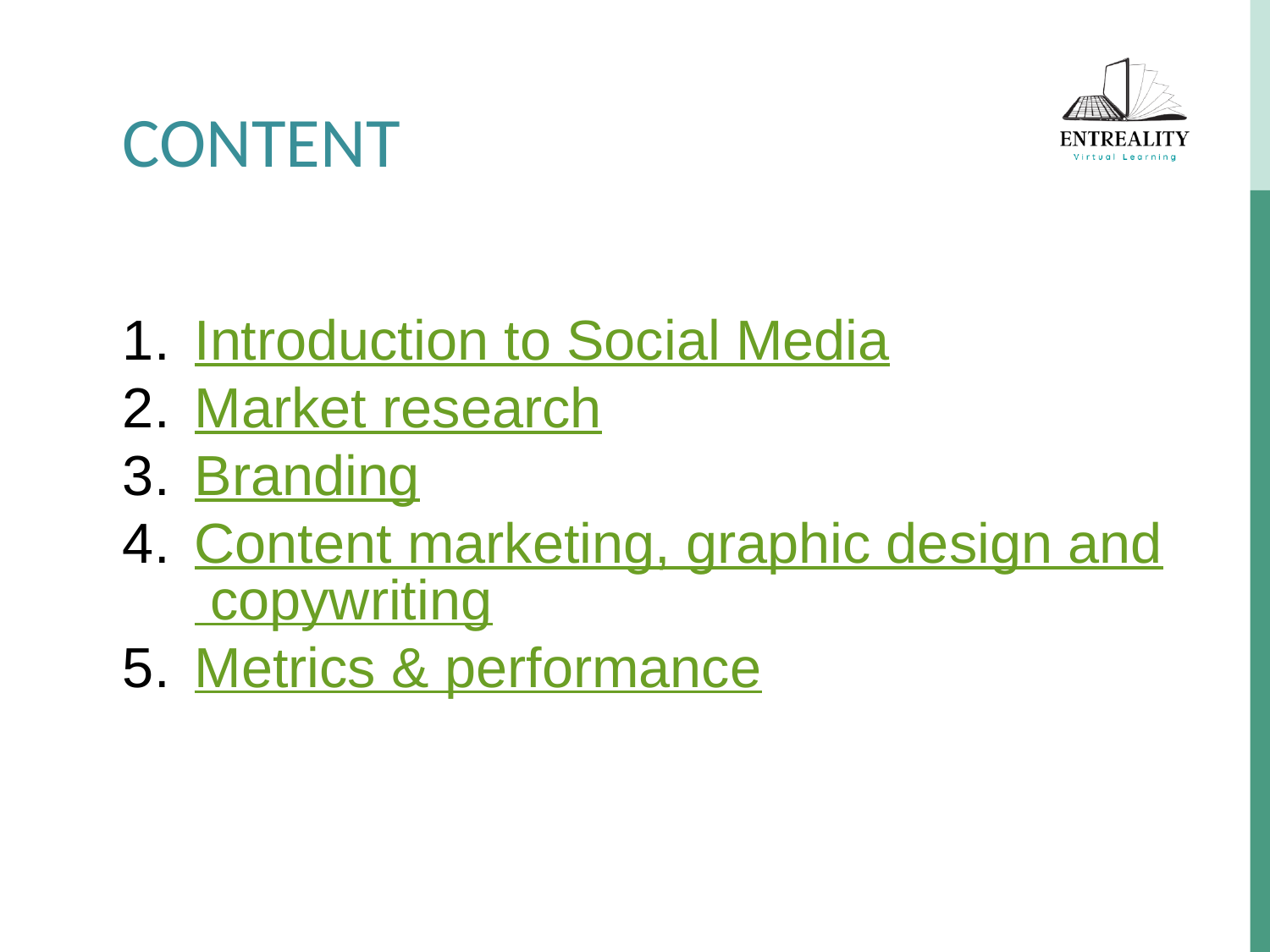

CONTENT
Introduction to Social Media
Market research
Branding
Content marketing, graphic design and copywriting
Metrics & performance